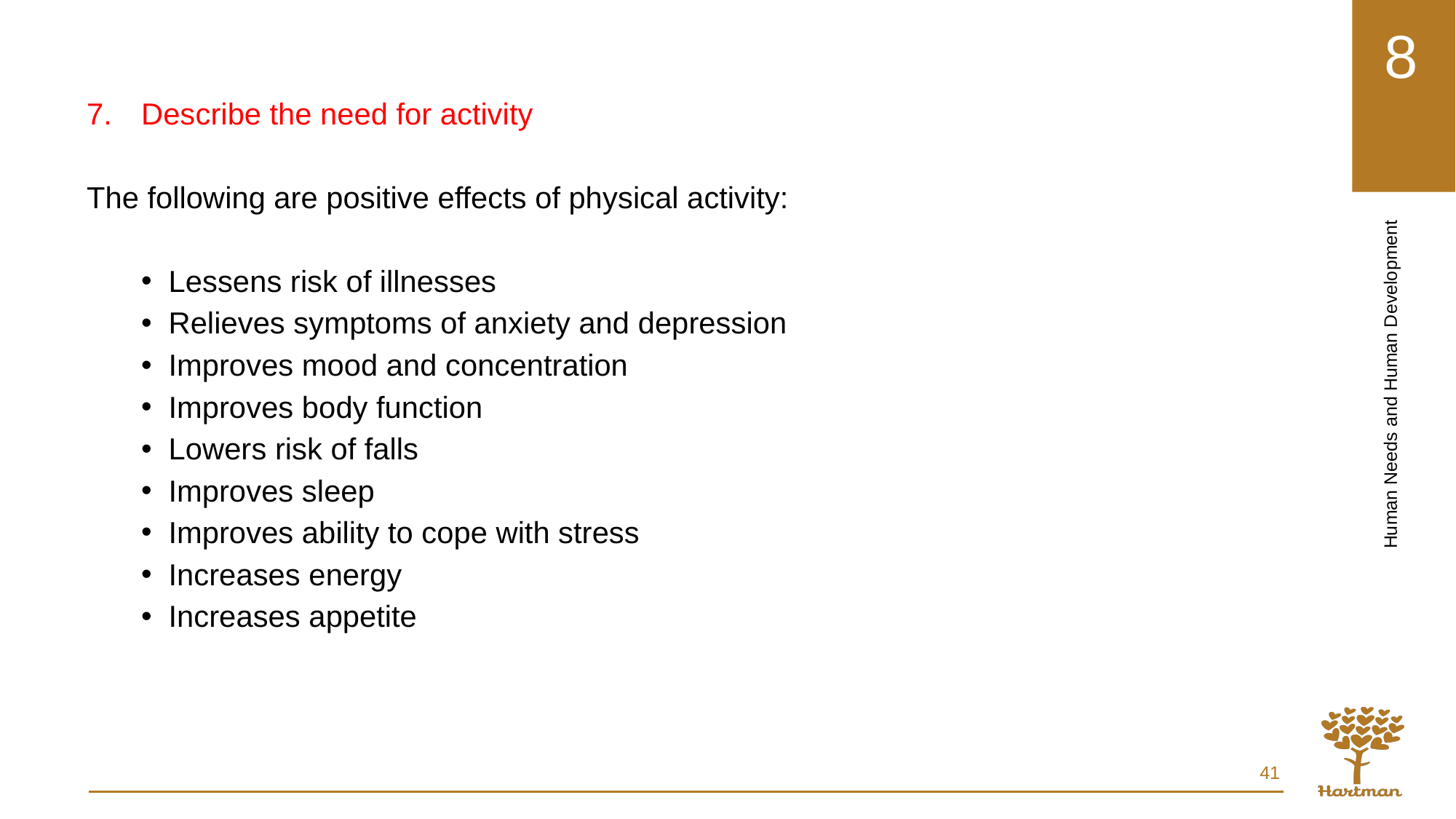

Describe the need for activity

The following are positive effects of physical activity:

Lessens risk of illnesses
Relieves symptoms of anxiety and depression
Improves mood and concentration
Improves body function
Lowers risk of falls
Improves sleep
Improves ability to cope with stress
Increases energy
Increases appetite
41